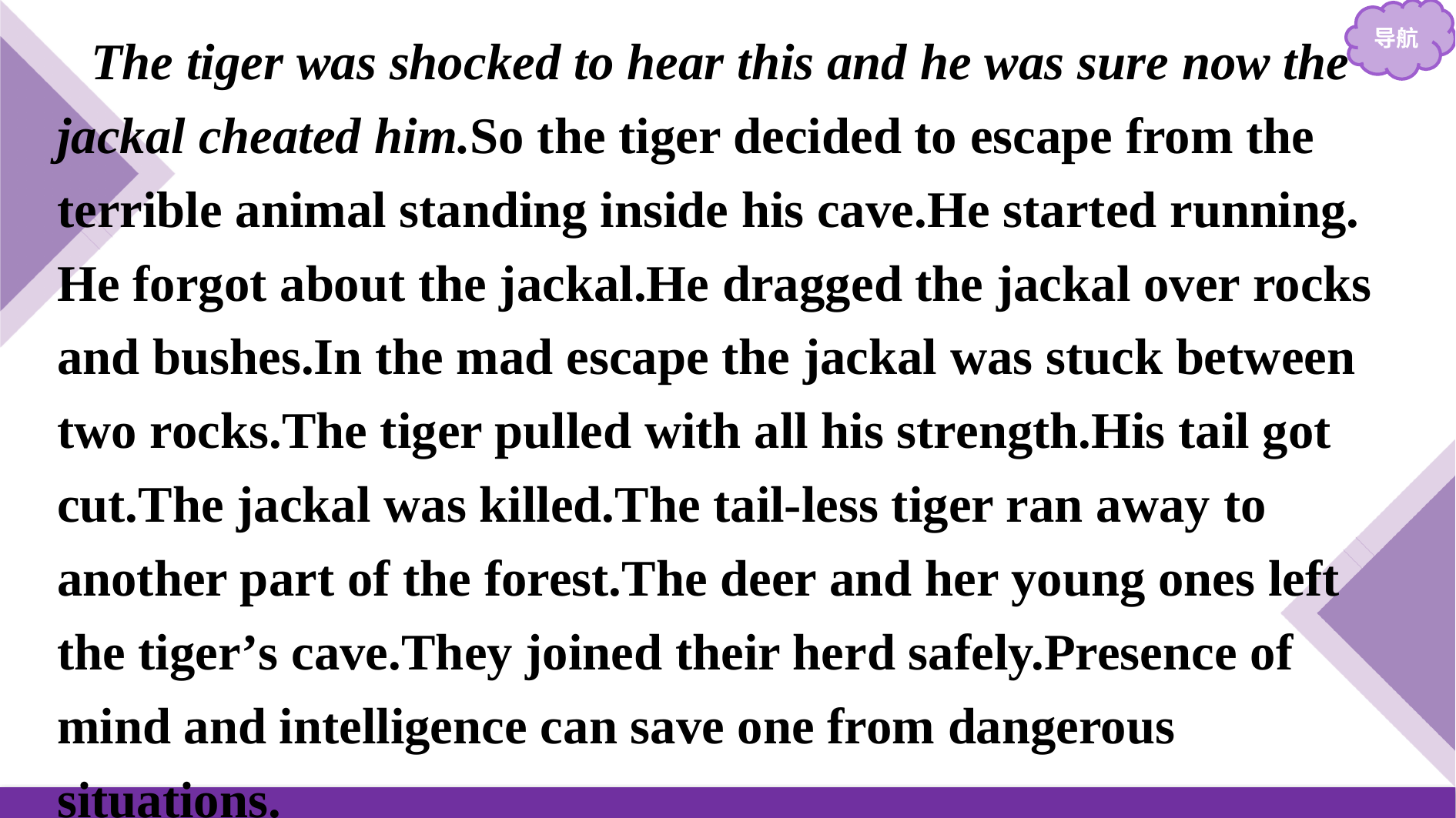

The tiger was shocked to hear this and he was sure now the jackal cheated him.So the tiger decided to escape from the terrible animal standing inside his cave.He started running. He forgot about the jackal.He dragged the jackal over rocks and bushes.In the mad escape the jackal was stuck between two rocks.The tiger pulled with all his strength.His tail got cut.The jackal was killed.The tail-less tiger ran away to another part of the forest.The deer and her young ones left the tiger’s cave.They joined their herd safely.Presence of mind and intelligence can save one from dangerous situations.